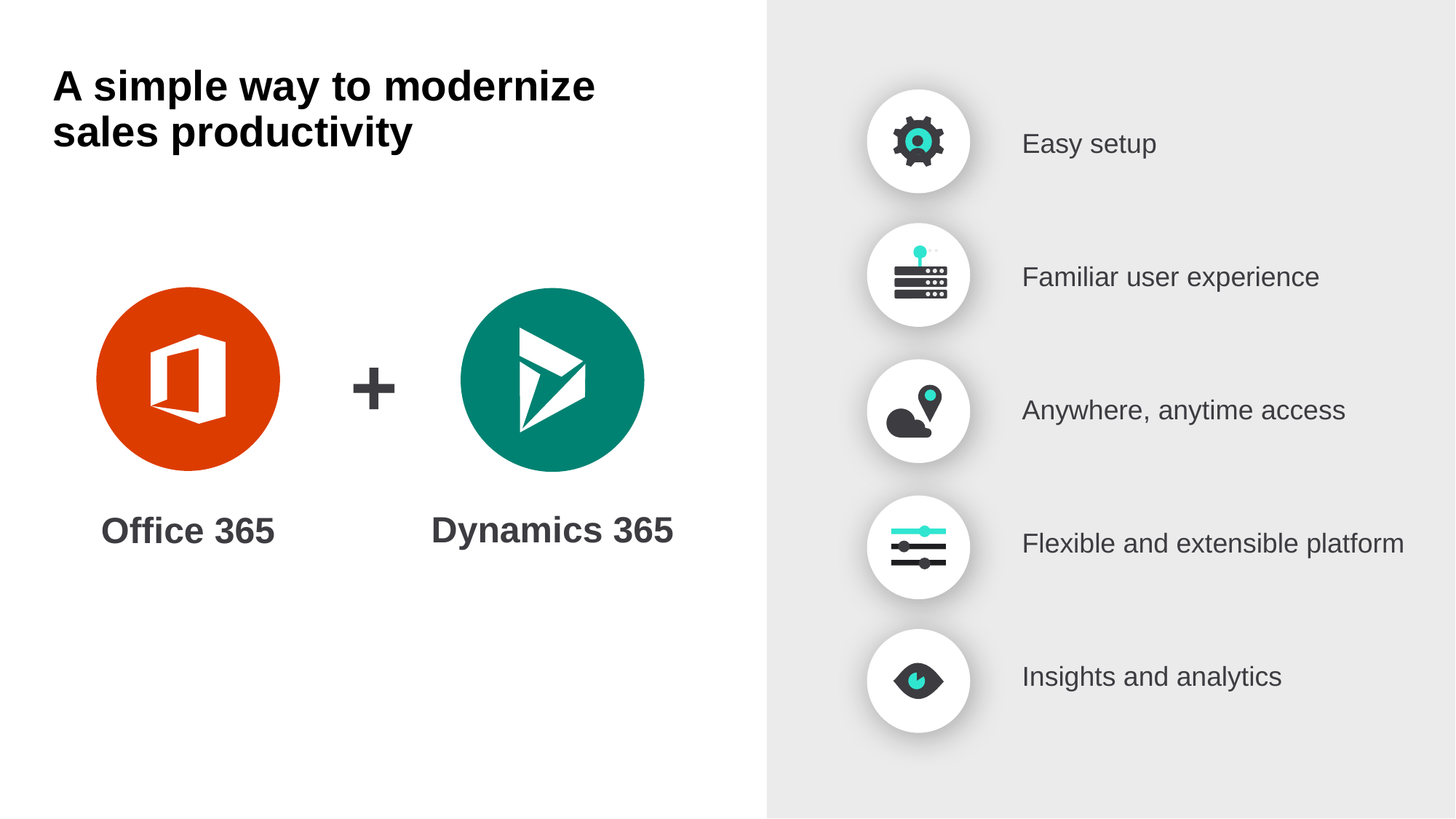

# A simple way to modernize sales productivity

Easy setup

Familiar user experience

Office 365

Dynamics 365
+

Anywhere, anytime access

Flexible and extensible platform

Insights and analytics